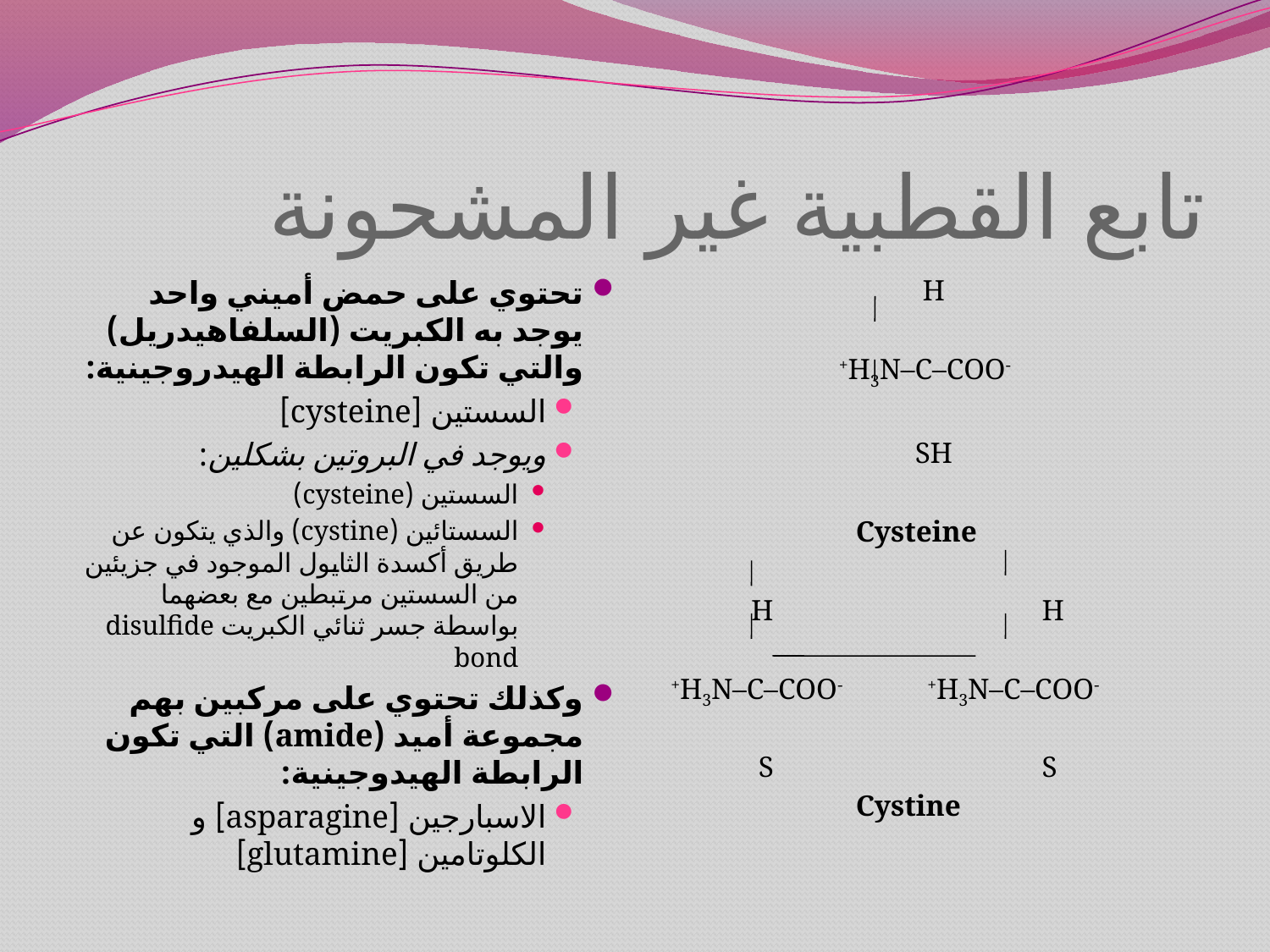

# تابع القطبية غير المشحونة
تحتوي على حمض أميني واحد يوجد به الكبريت (السلفاهيدريل) والتي تكون الرابطة الهيدروجينية:
السستين [cysteine]
ويوجد في البروتين بشكلين:
السستين (cysteine)
السستائين (cystine) والذي يتكون عن طريق أكسدة الثايول الموجود في جزيئين من السستين مرتبطين مع بعضهما بواسطة جسر ثنائي الكبريت disulfide bond
وكذلك تحتوي على مركبين بهم مجموعة أميد (amide) التي تكون الرابطة الهيدوجينية:
الاسبارجين [asparagine] و الكلوتامين [glutamine]
		             H

		   +H3N–C–COO-

		            SH

		    Cysteine

	       H	                 	            H

   +H3N–C–COO-                    +H3N–C–COO-

	        S   	      	            S
		    Cystine